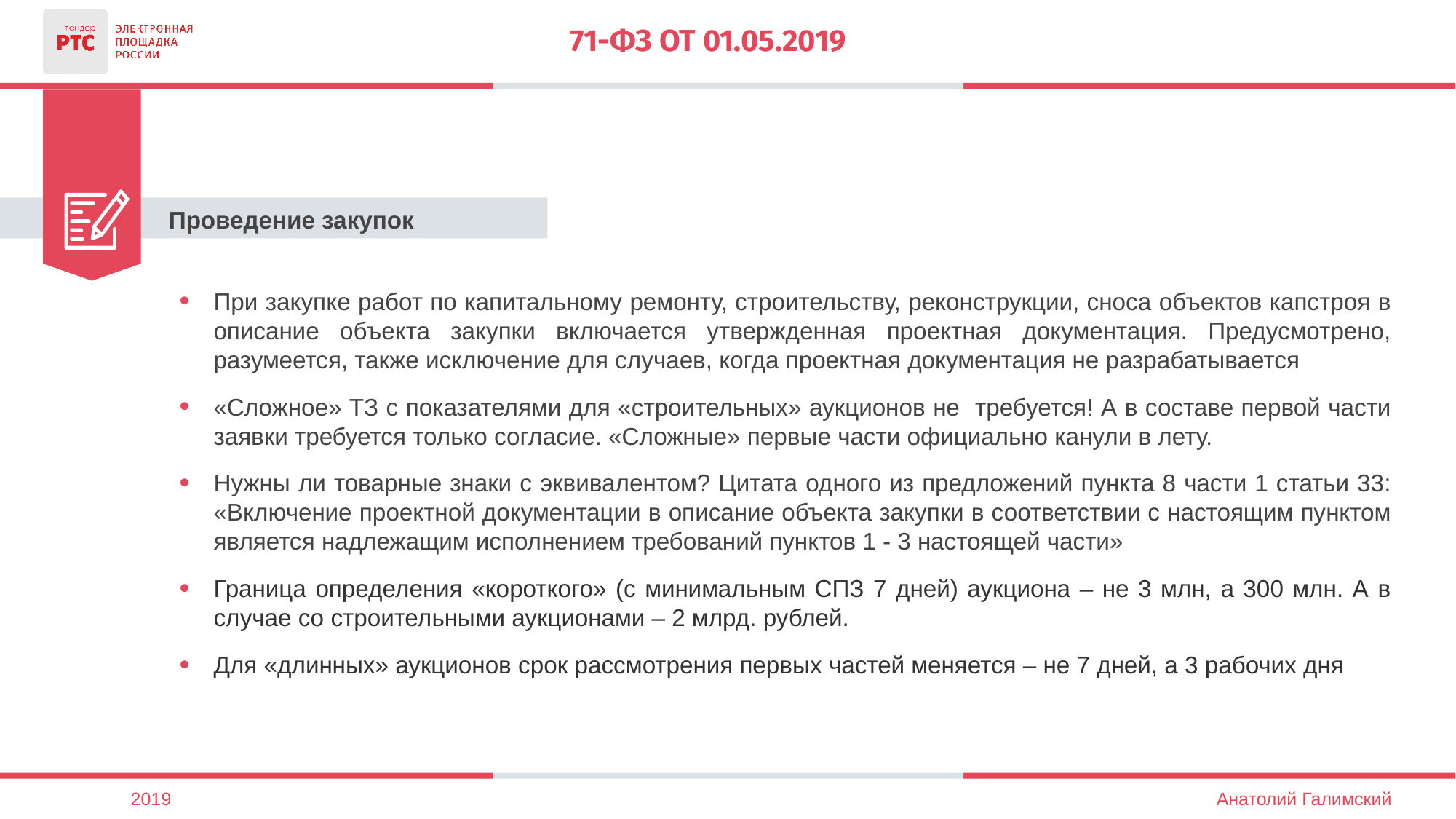

# 71-ФЗ от 01.05.2019

Проведение закупок
При закупке работ по капитальному ремонту, строительству, реконструкции, сноса объектов капстроя в описание объекта закупки включается утвержденная проектная документация. Предусмотрено, разумеется, также исключение для случаев, когда проектная документация не разрабатывается
«Сложное» ТЗ с показателями для «строительных» аукционов не  требуется! А в составе первой части заявки требуется только согласие. «Сложные» первые части официально канули в лету.
Нужны ли товарные знаки с эквивалентом? Цитата одного из предложений пункта 8 части 1 статьи 33: «Включение проектной документации в описание объекта закупки в соответствии с настоящим пунктом является надлежащим исполнением требований пунктов 1 - 3 настоящей части»
Граница определения «короткого» (с минимальным СПЗ 7 дней) аукциона – не 3 млн, а 300 млн. А в случае со строительными аукционами – 2 млрд. рублей.
Для «длинных» аукционов срок рассмотрения первых частей меняется – не 7 дней, а 3 рабочих дня

2019
Анатолий Галимский